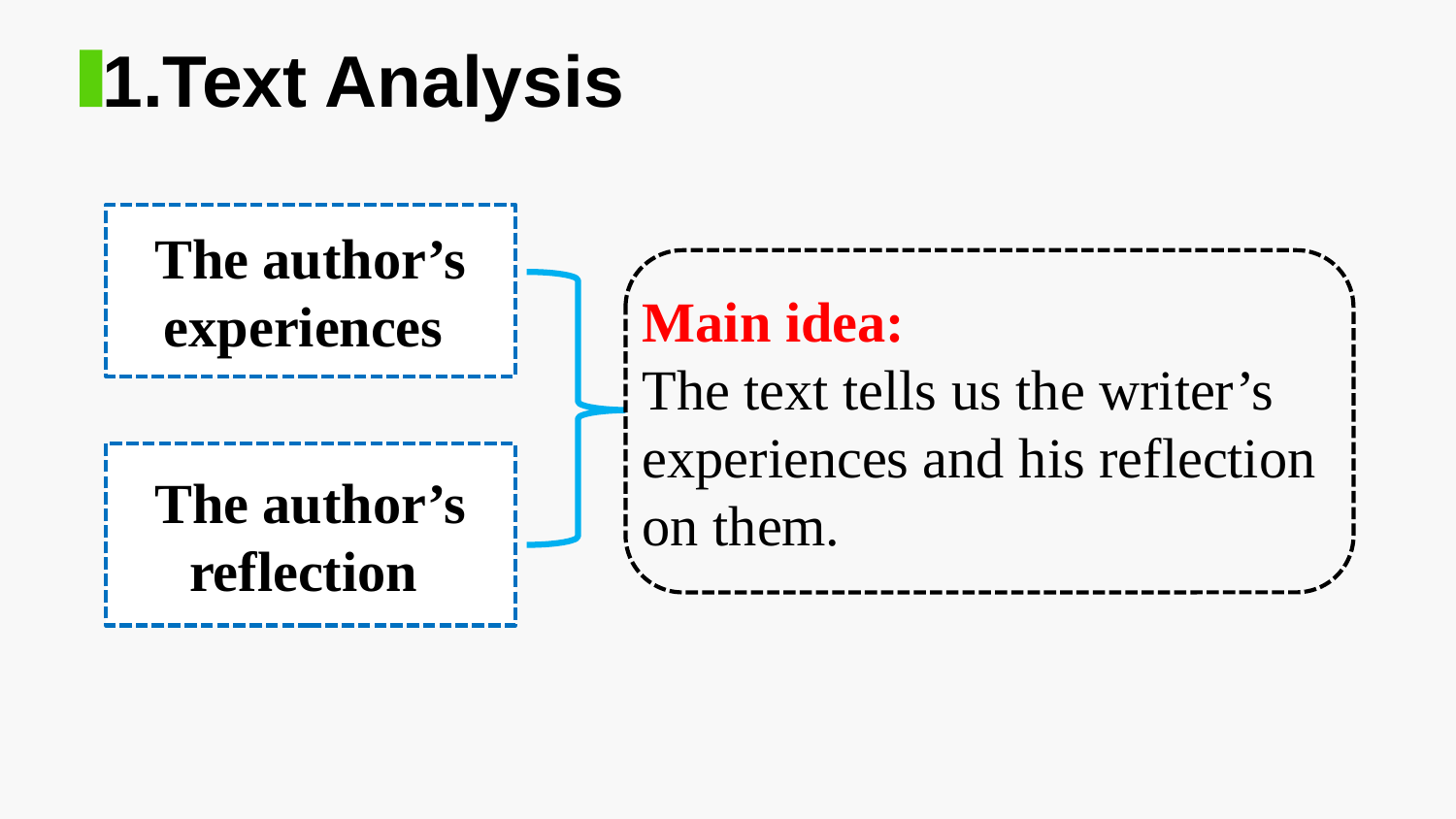

1.Text Analysis

The author’s experiences
Main idea:
The text tells us the writer’s experiences and his reflection on them.

The author’s reflection